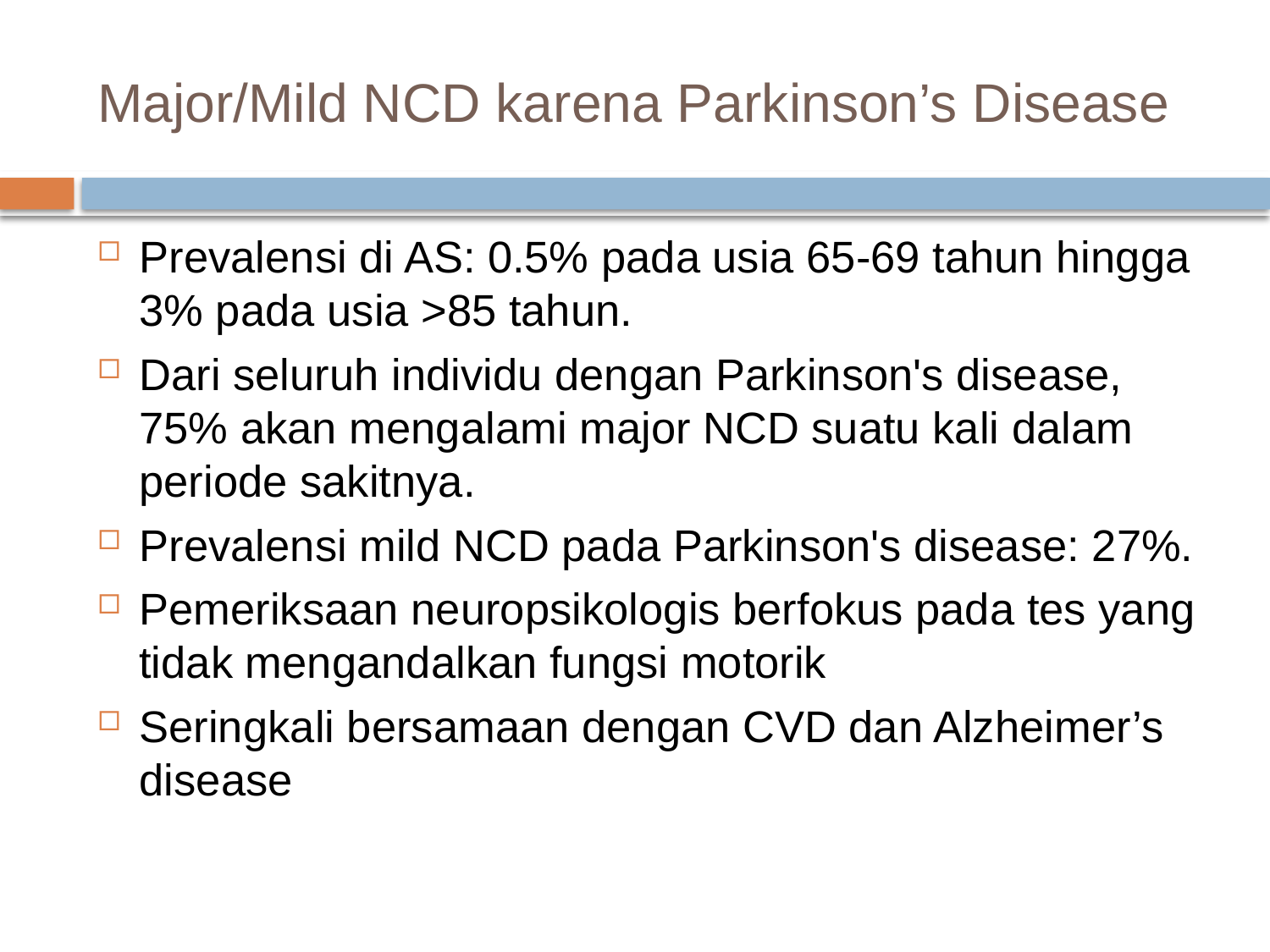

# Major/Mild NCD karena Parkinson’s Disease
Prevalensi di AS: 0.5% pada usia 65-69 tahun hingga 3% pada usia >85 tahun.
Dari seluruh individu dengan Parkinson's disease, 75% akan mengalami major NCD suatu kali dalam periode sakitnya.
Prevalensi mild NCD pada Parkinson's disease: 27%.
Pemeriksaan neuropsikologis berfokus pada tes yang tidak mengandalkan fungsi motorik
Seringkali bersamaan dengan CVD dan Alzheimer’s disease